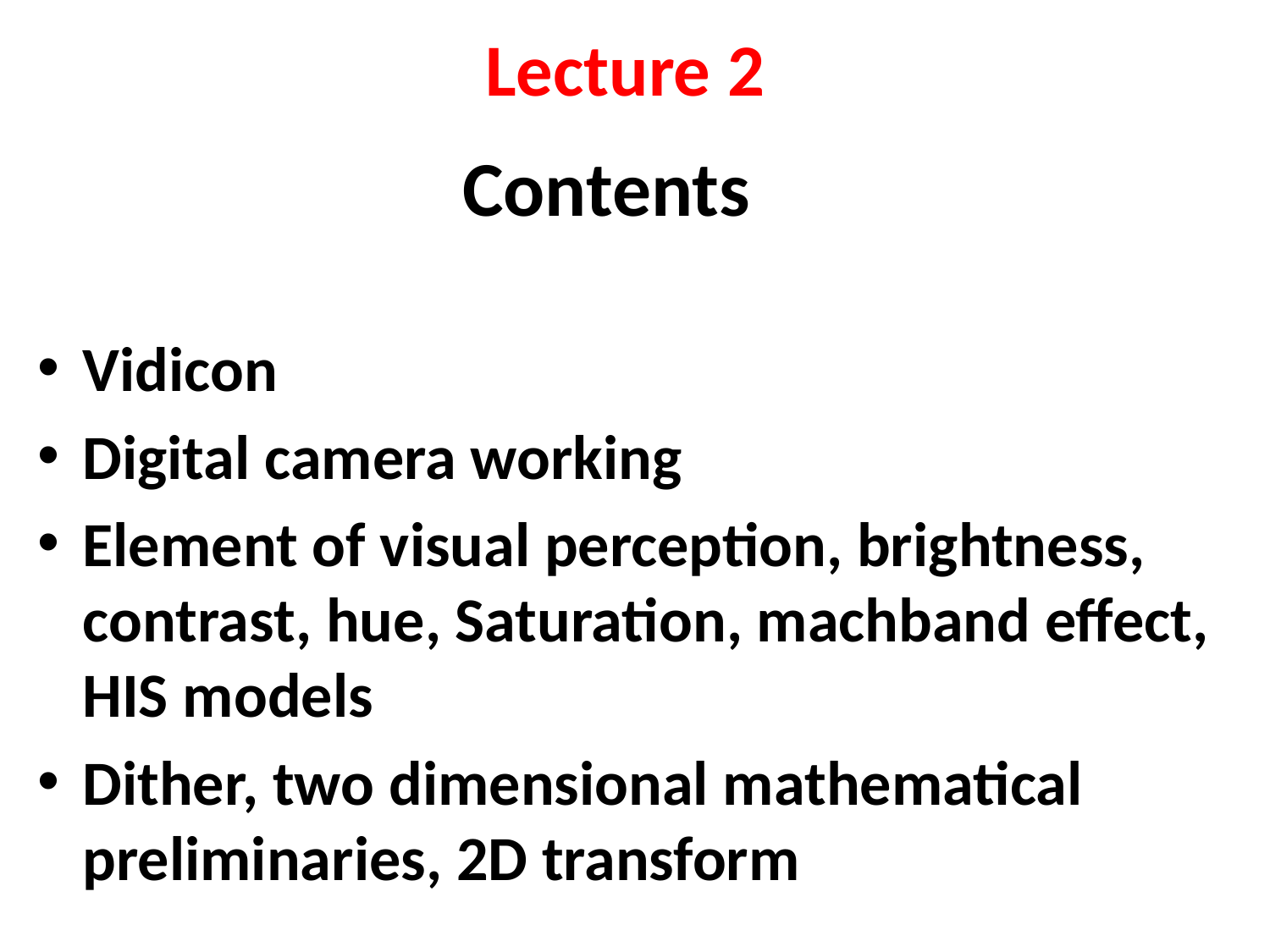

Lecture 2

Vidicon
Digital camera working
Element of visual perception, brightness, contrast, hue, Saturation, machband effect, HIS models
Dither, two dimensional mathematical preliminaries, 2D transform
# Contents